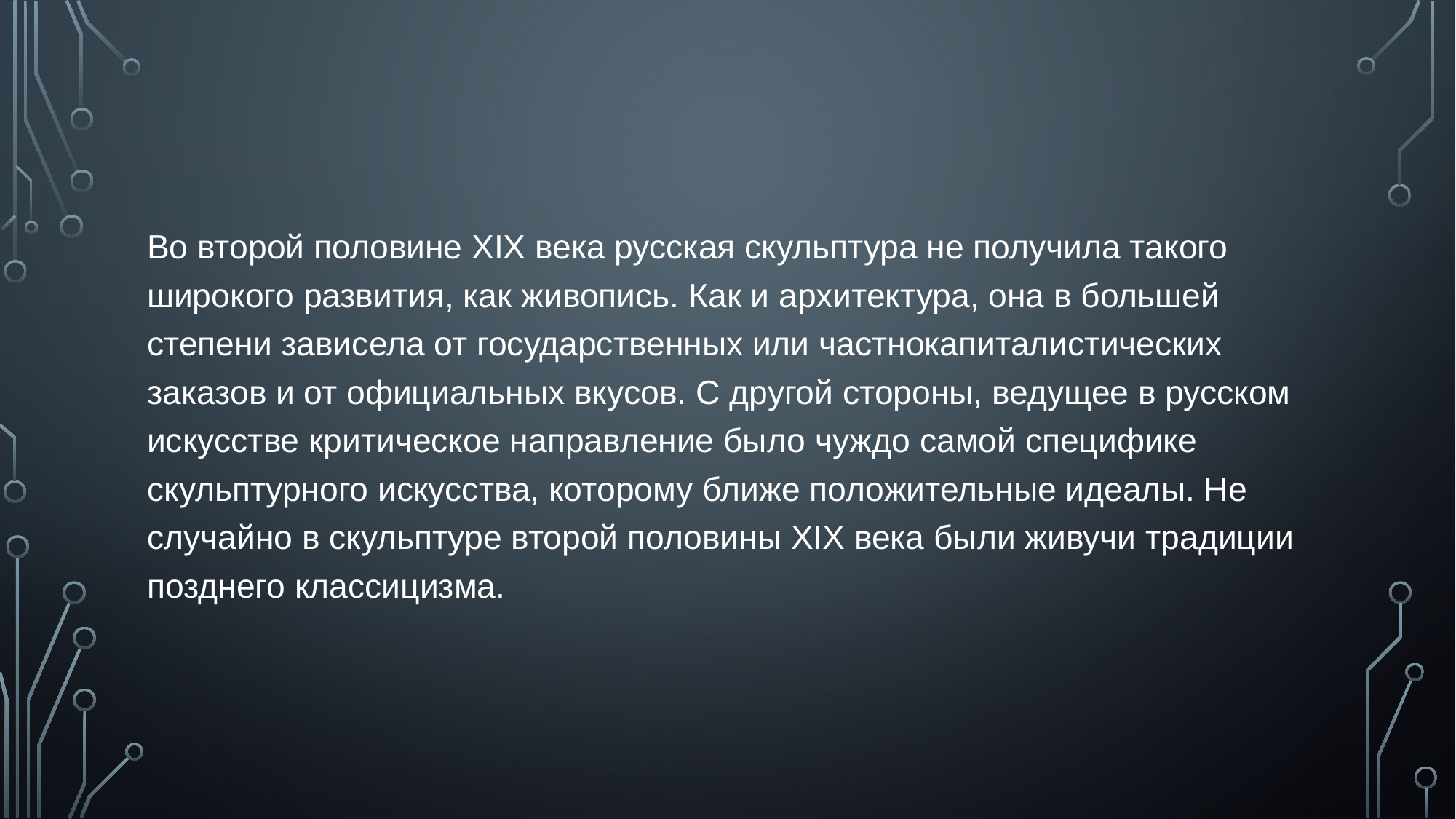

#
Во второй половине XIX века русская скульптура не получила такого широкого развития, как живопись. Как и архитектура, она в большей степени зависела от государственных или частнокапиталистических заказов и от официальных вкусов. С другой стороны, ведущее в русском искусстве критическое направление было чуждо самой специфике скульптурного искусства, которому ближе положительные идеалы. Не случайно в скульптуре второй половины XIX века были живучи традиции позднего классицизма.